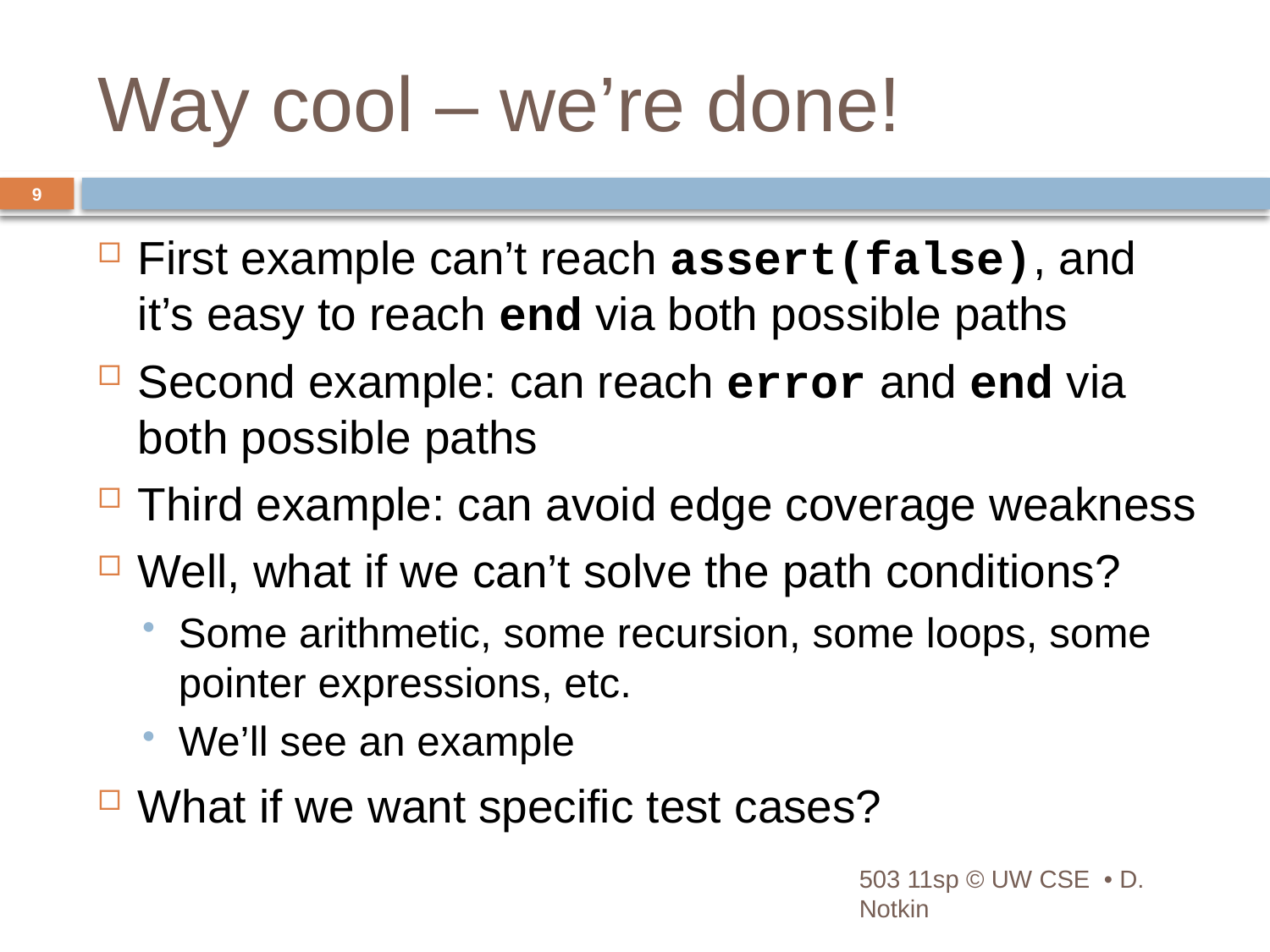

# Way cool – we’re done!
9
First example can’t reach assert(false), and it’s easy to reach end via both possible paths
Second example: can reach error and end via both possible paths
Third example: can avoid edge coverage weakness
Well, what if we can’t solve the path conditions?
Some arithmetic, some recursion, some loops, some pointer expressions, etc.
We’ll see an example
What if we want specific test cases?
503 11sp © UW CSE  • D. Notkin